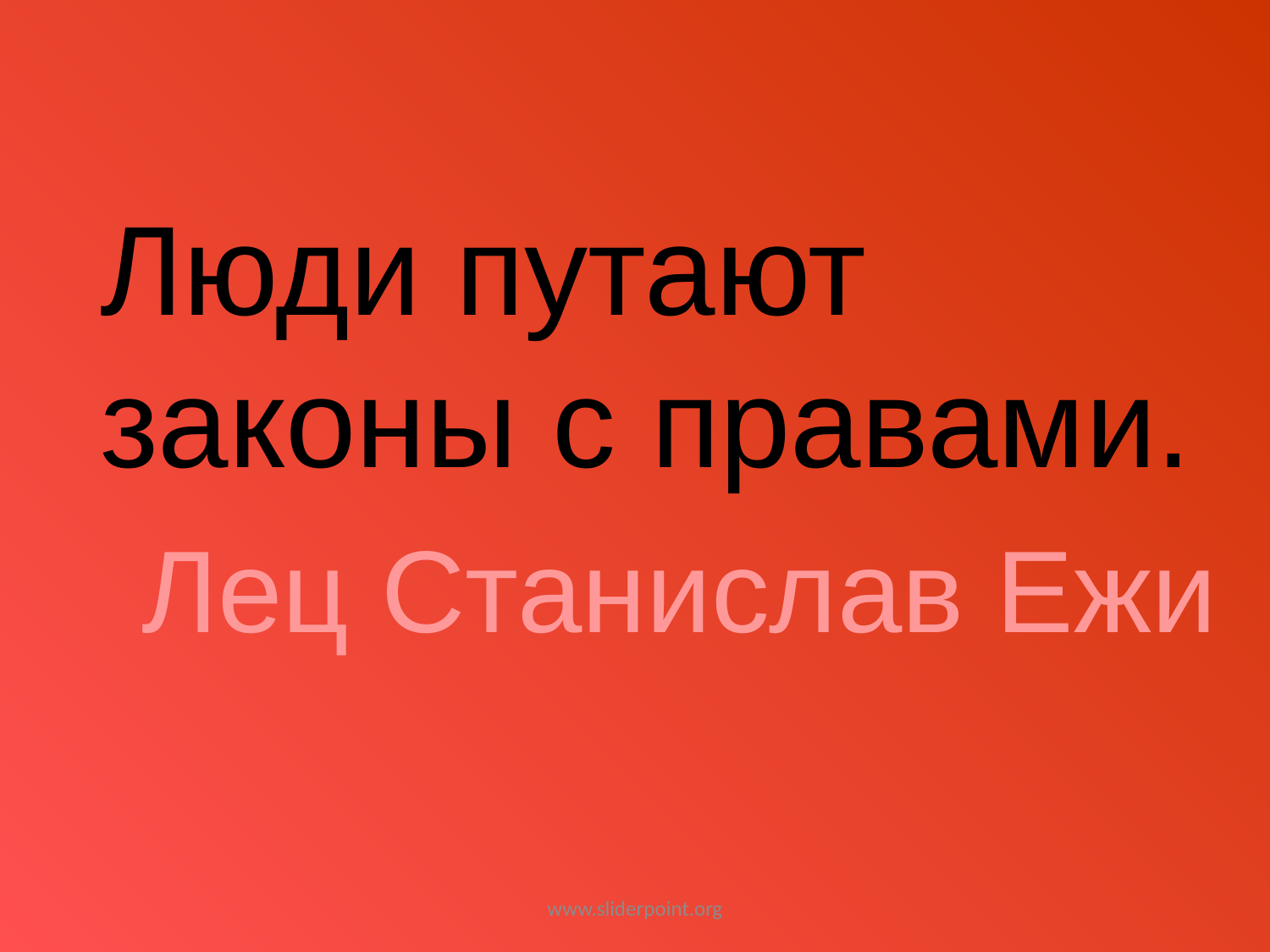

Люди путают законы с правами.
Лец Станислав Ежи
www.sliderpoint.org